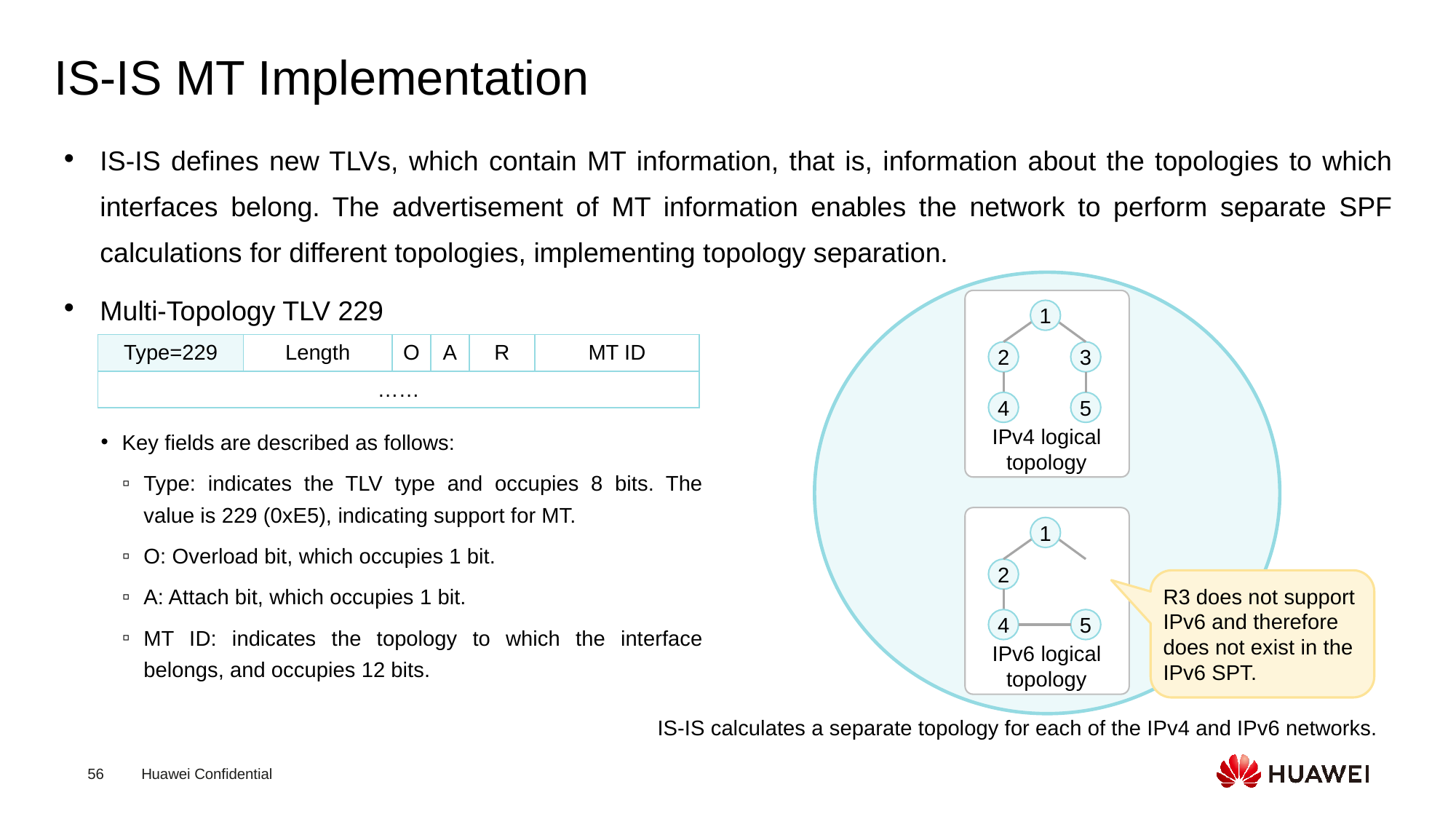

# IS-IS MT Implementation
IS-IS defines new TLVs, which contain MT information, that is, information about the topologies to which interfaces belong. The advertisement of MT information enables the network to perform separate SPF calculations for different topologies, implementing topology separation.
Multi-Topology TLV 229

1
2
3
4
5
IPv4 logical topology
| Type=229 | Length | O | A | R | MT ID |
| --- | --- | --- | --- | --- | --- |
| …… |  |  |  |  |  |
Key fields are described as follows:
Type: indicates the TLV type and occupies 8 bits. The value is 229 (0xE5), indicating support for MT.
O: Overload bit, which occupies 1 bit.
A: Attach bit, which occupies 1 bit.
MT ID: indicates the topology to which the interface belongs, and occupies 12 bits.

1
2
4
5
IPv6 logical topology
R3 does not support IPv6 and therefore does not exist in the IPv6 SPT.
IS-IS calculates a separate topology for each of the IPv4 and IPv6 networks.